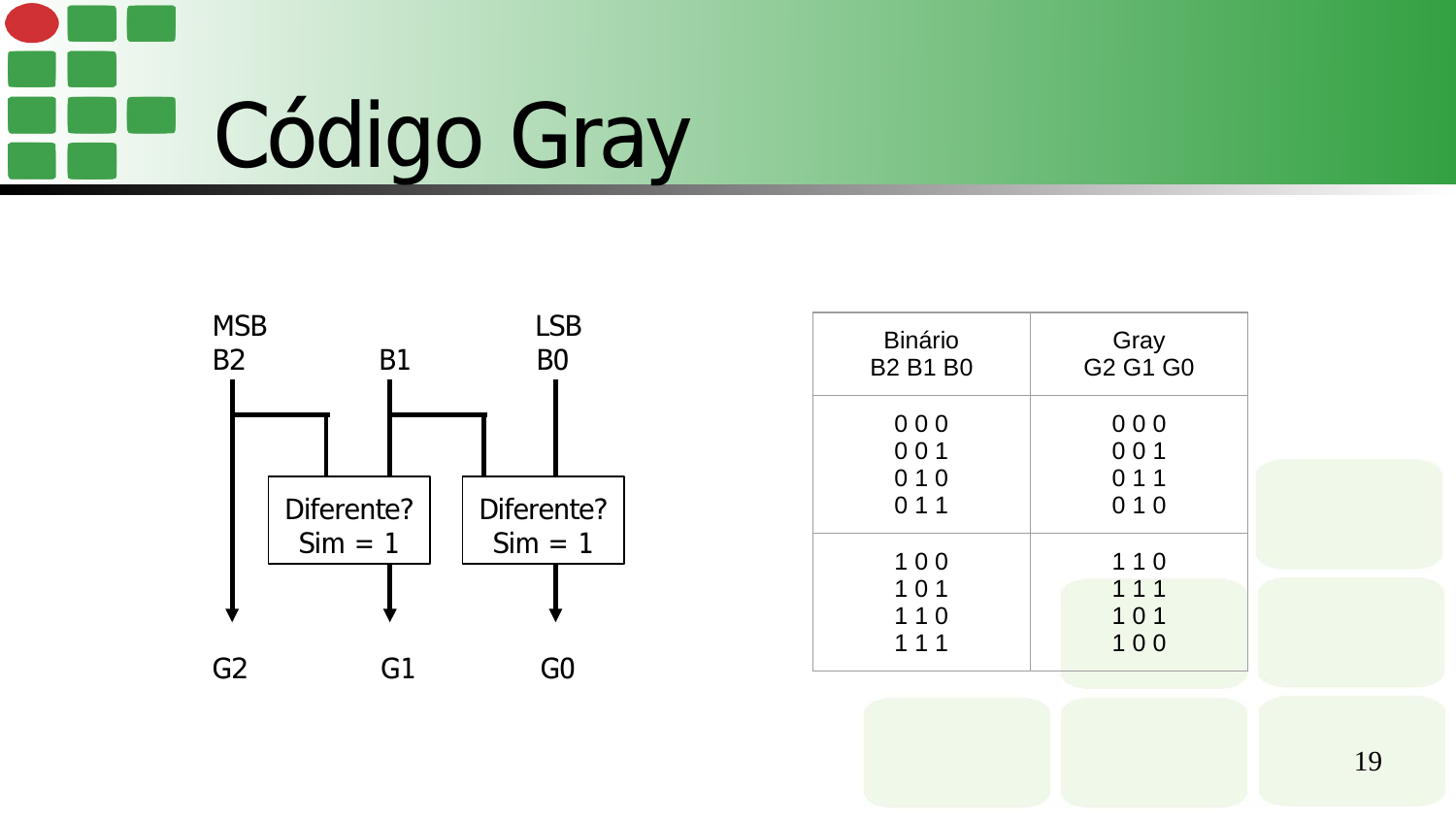

Código Gray
MSB                              LSB
B2               B1              B0
Diferente?
Sim = 1
Diferente?
Sim = 1
G2               G1              G0
| Binário B2 B1 B0 | Gray G2 G1 G0 |
| --- | --- |
| 0 0 0 0 0 1 0 1 0 0 1 1 | 0 0 0 0 0 1 0 1 1 0 1 0 |
| 1 0 0 1 0 1 1 1 0 1 1 1 | 1 1 0 1 1 1 1 0 1 1 0 0 |
19